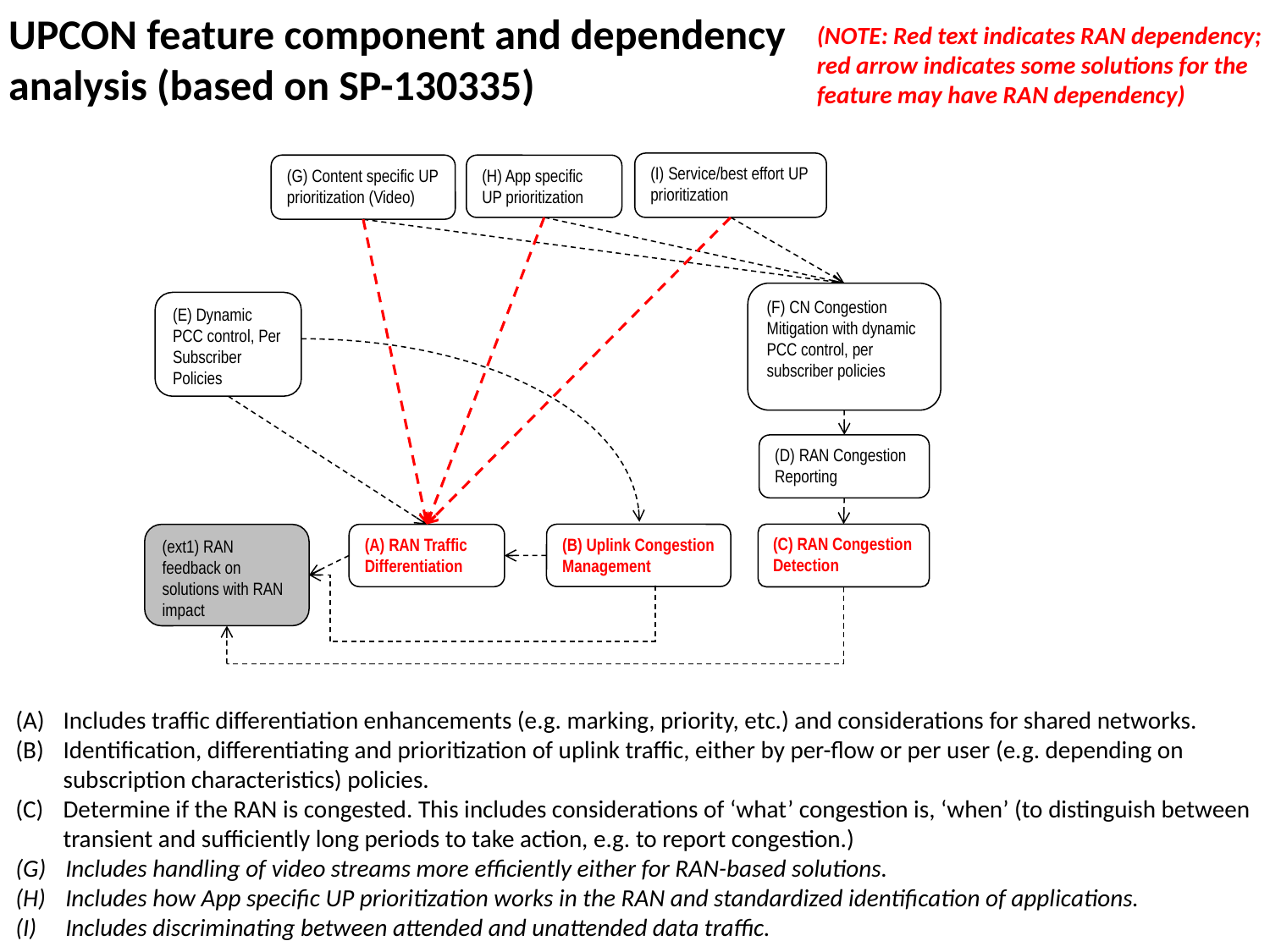

UPCON feature component and dependency analysis (based on SP-130335)
(NOTE: Red text indicates RAN dependency; red arrow indicates some solutions for the feature may have RAN dependency)

(I) Service/best effort UP prioritization
(G) Content specific UP prioritization (Video)
(H) App specific UP prioritization

(F) CN Congestion Mitigation with dynamic PCC control, per subscriber policies
(E) Dynamic PCC control, Per Subscriber Policies

(D) RAN Congestion Reporting

(B) Uplink Congestion Management
(C) RAN Congestion Detection
(ext1) RAN feedback on solutions with RAN impact
(A) RAN Traffic Differentiation

Includes traffic differentiation enhancements (e.g. marking, priority, etc.) and considerations for shared networks.
Identification, differentiating and prioritization of uplink traffic, either by per-flow or per user (e.g. depending on subscription characteristics) policies.
Determine if the RAN is congested. This includes considerations of ‘what’ congestion is, ‘when’ (to distinguish between transient and sufficiently long periods to take action, e.g. to report congestion.)
(G)	Includes handling of video streams more efficiently either for RAN-based solutions.
(H)	Includes how App specific UP prioritization works in the RAN and standardized identification of applications.
(I)	Includes discriminating between attended and unattended data traffic.